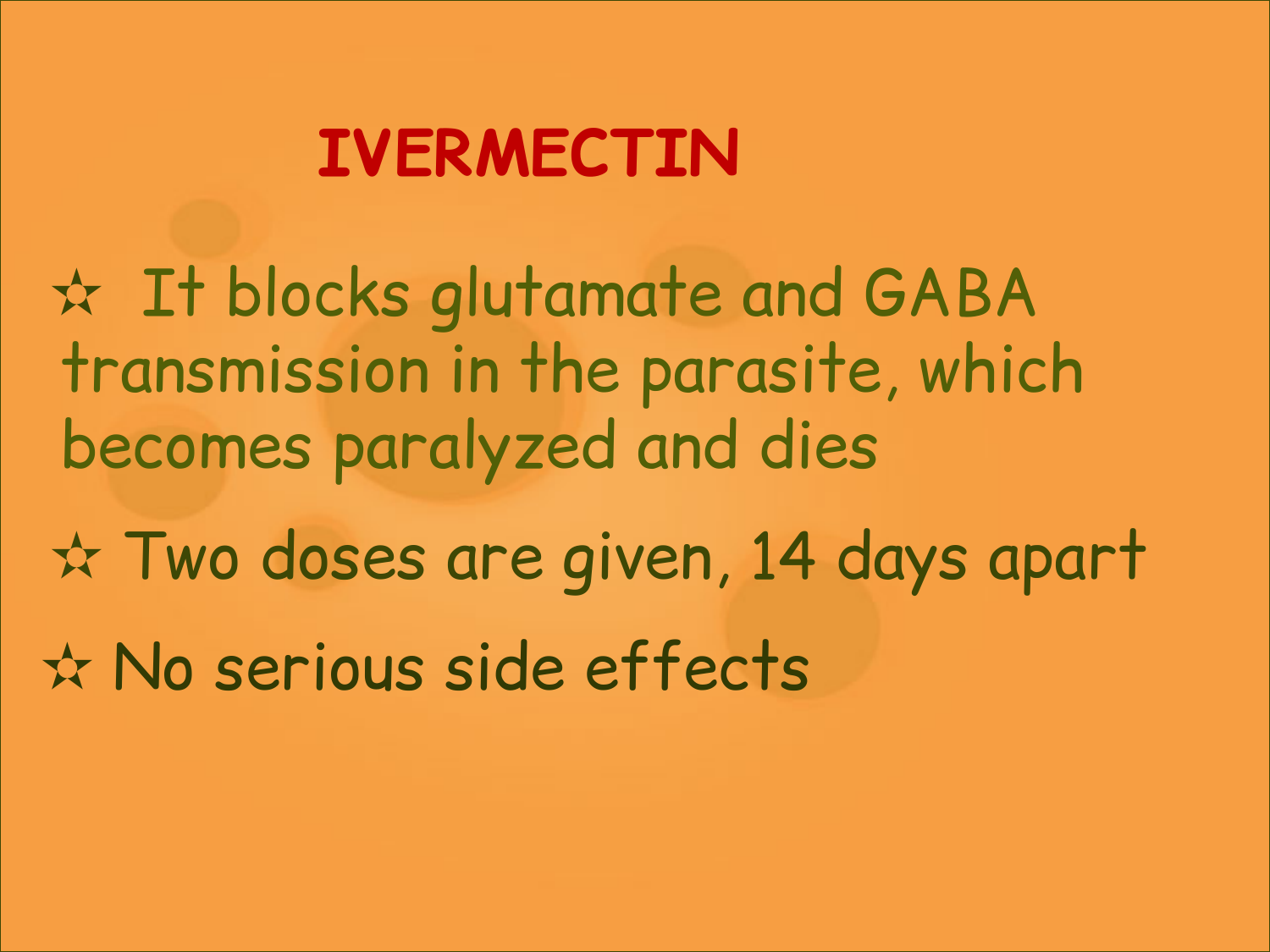

IVERMECTIN

  ✫  It blocks glutamate and GABA transmission in the parasite, which becomes paralyzed and dies

  ✫ Two doses are given, 14 days apart

  ✫ No serious side effects

#